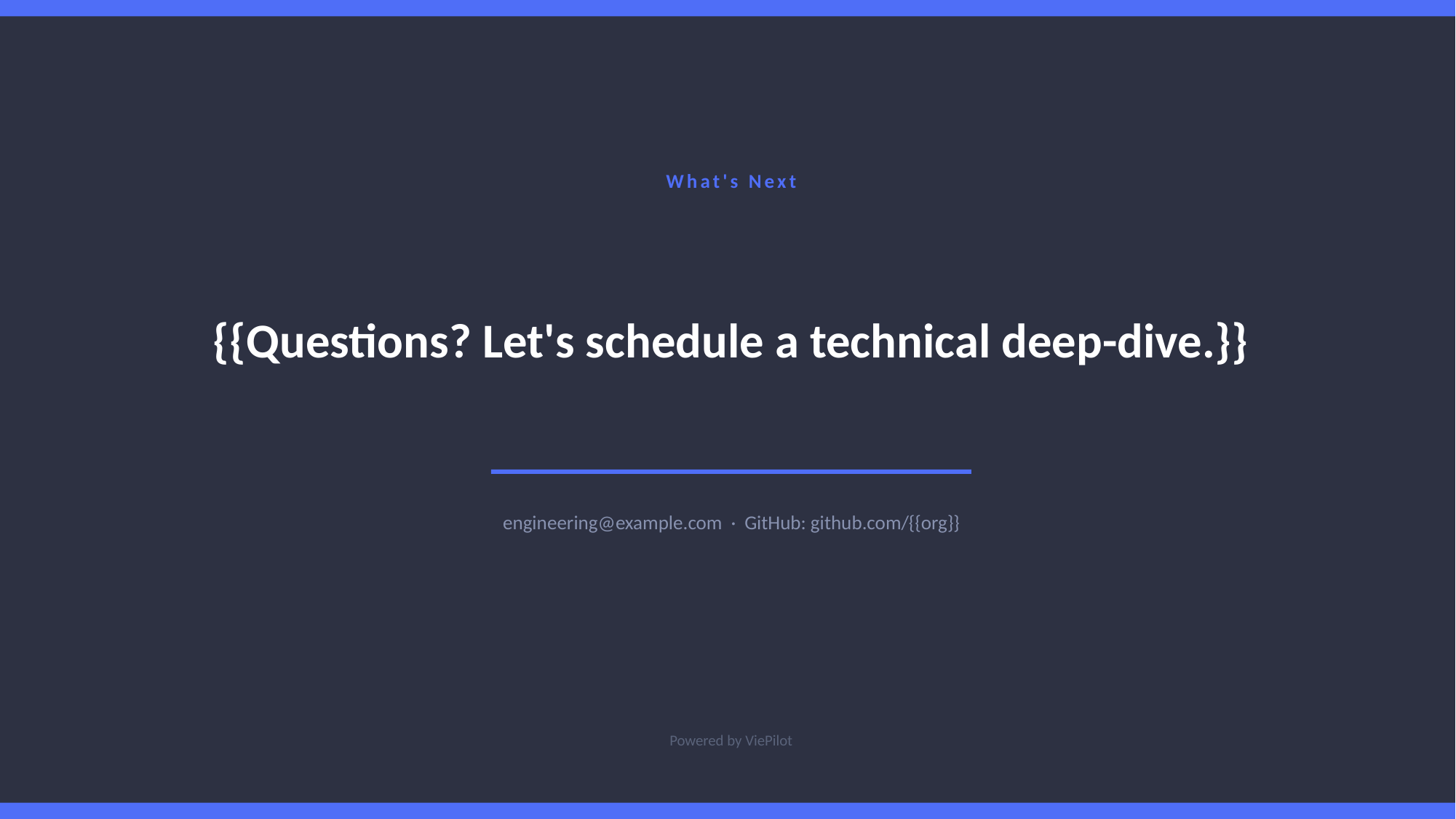

What's Next
{{Questions? Let's schedule a technical deep-dive.}}

engineering@example.com  ·  GitHub: github.com/{{org}}
Powered by ViePilot